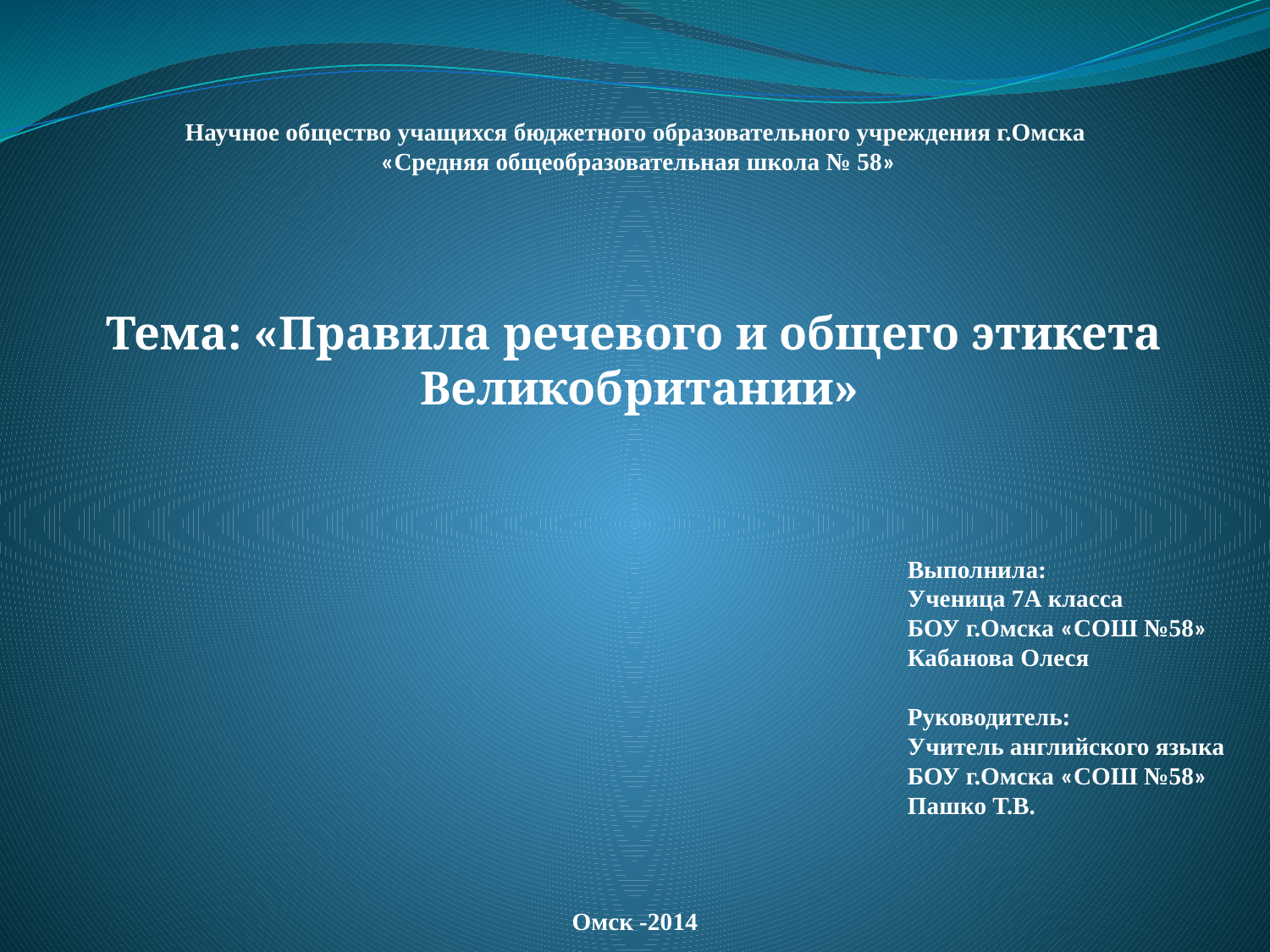

#
Научное общество учащихся бюджетного образовательного учреждения г.Омска
«Средняя общеобразовательная школа № 58»
Тема: «Правила речевого и общего этикета  Великобритании»

							Выполнила:
							Ученица 7А класса
							БОУ г.Омска «СОШ №58»
							Кабанова Олеся

							Руководитель:
							Учитель английского языка
							БОУ г.Омска «СОШ №58»
							Пашко Т.В.
Омск -2014